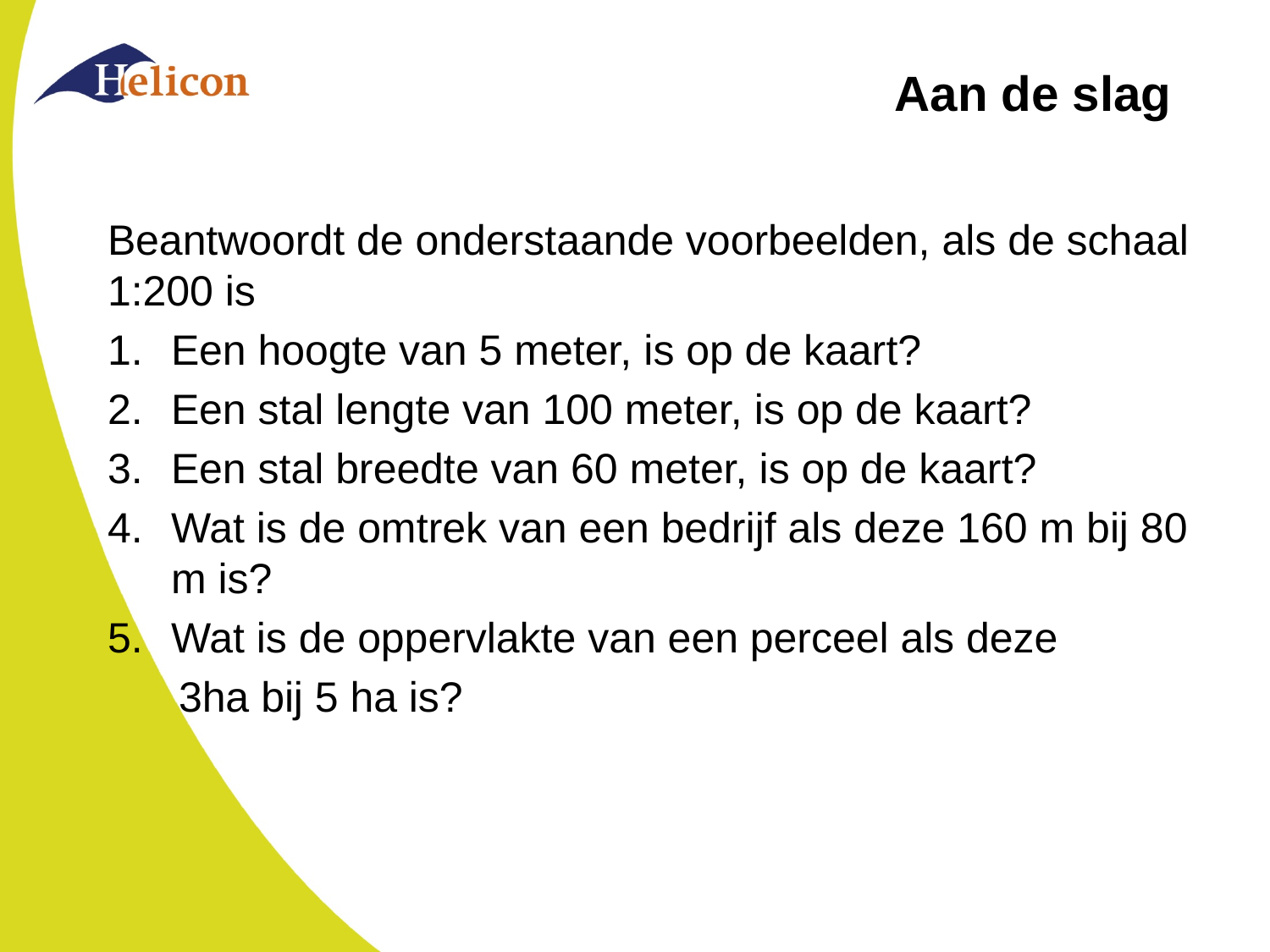

# Aan de slag
Beantwoordt de onderstaande voorbeelden, als de schaal 1:200 is
Een hoogte van 5 meter, is op de kaart?
Een stal lengte van 100 meter, is op de kaart?
Een stal breedte van 60 meter, is op de kaart?
Wat is de omtrek van een bedrijf als deze 160 m bij 80 m is?
Wat is de oppervlakte van een perceel als deze
      3ha bij 5 ha is?